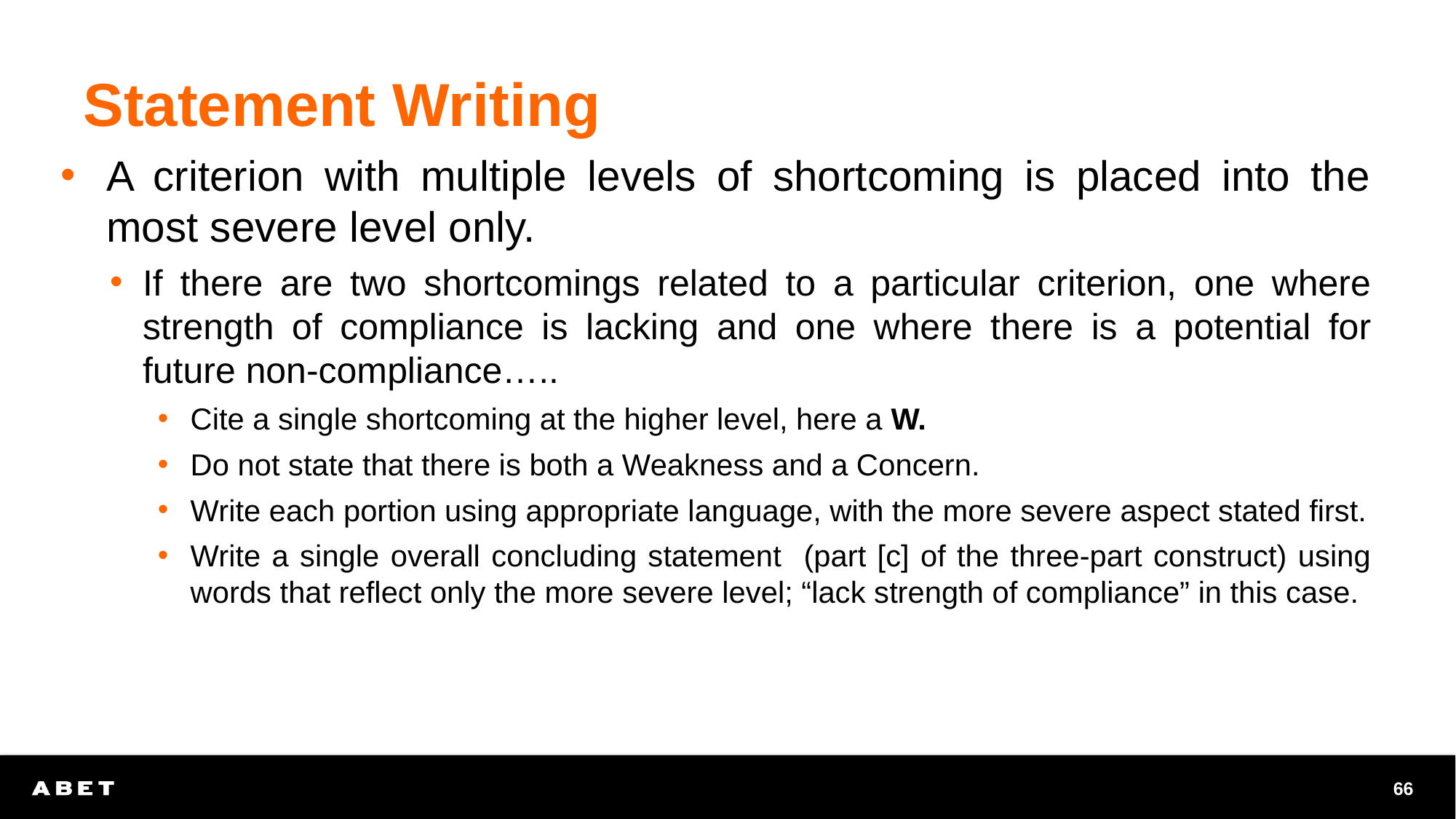

# Statement Writing
A criterion with multiple levels of shortcoming is placed into the most severe level only.
If there are two shortcomings related to a particular criterion, one where strength of compliance is lacking and one where there is a potential for future non-compliance…..
Cite a single shortcoming at the higher level, here a W.
Do not state that there is both a Weakness and a Concern.
Write each portion using appropriate language, with the more severe aspect stated first.
Write a single overall concluding statement  (part [c] of the three-part construct) using words that reflect only the more severe level; “lack strength of compliance” in this case.